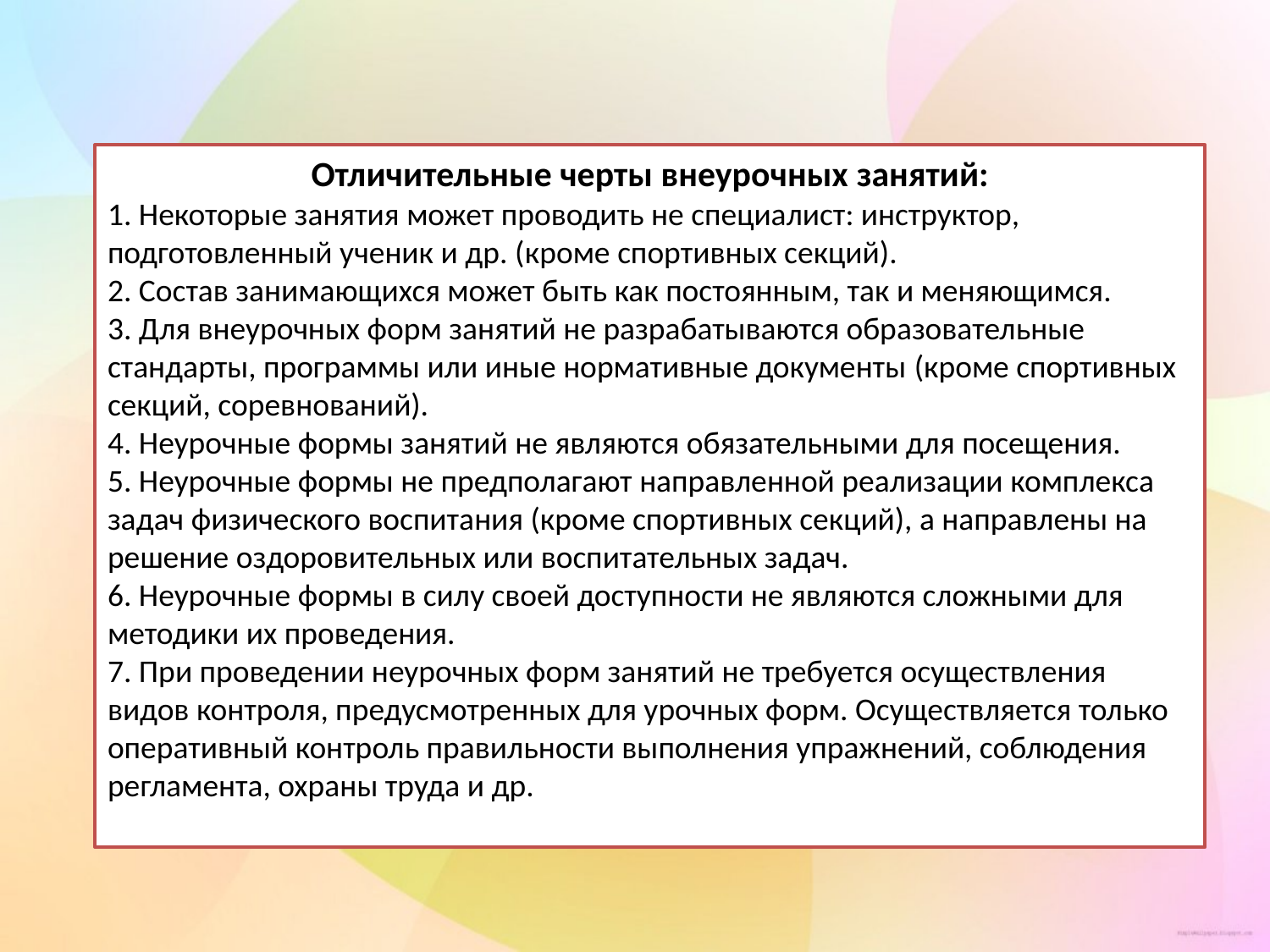

Отличительные черты внеурочных занятий:
1. Некоторые занятия может проводить не специалист: инструктор, подготовленный ученик и др. (кроме спортивных секций).
2. Состав занимающихся может быть как постоянным, так и меняющимся.
3. Для внеурочных форм занятий не разрабатываются образовательные стандарты, программы или иные нормативные документы (кроме спортивных секций, соревнований).
4. Неурочные формы занятий не являются обязательными для посещения.
5. Неурочные формы не предполагают направленной реализации комплекса задач физического воспитания (кроме спортивных секций), а направлены на решение оздоровительных или воспитательных задач.
6. Неурочные формы в силу своей доступности не являются сложными для методики их проведения.
7. При проведении неурочных форм занятий не требуется осуществления видов контроля, предусмотренных для урочных форм. Осуществляется только оперативный контроль правильности выполнения упражнений, соблюдения регламента, охраны труда и др.